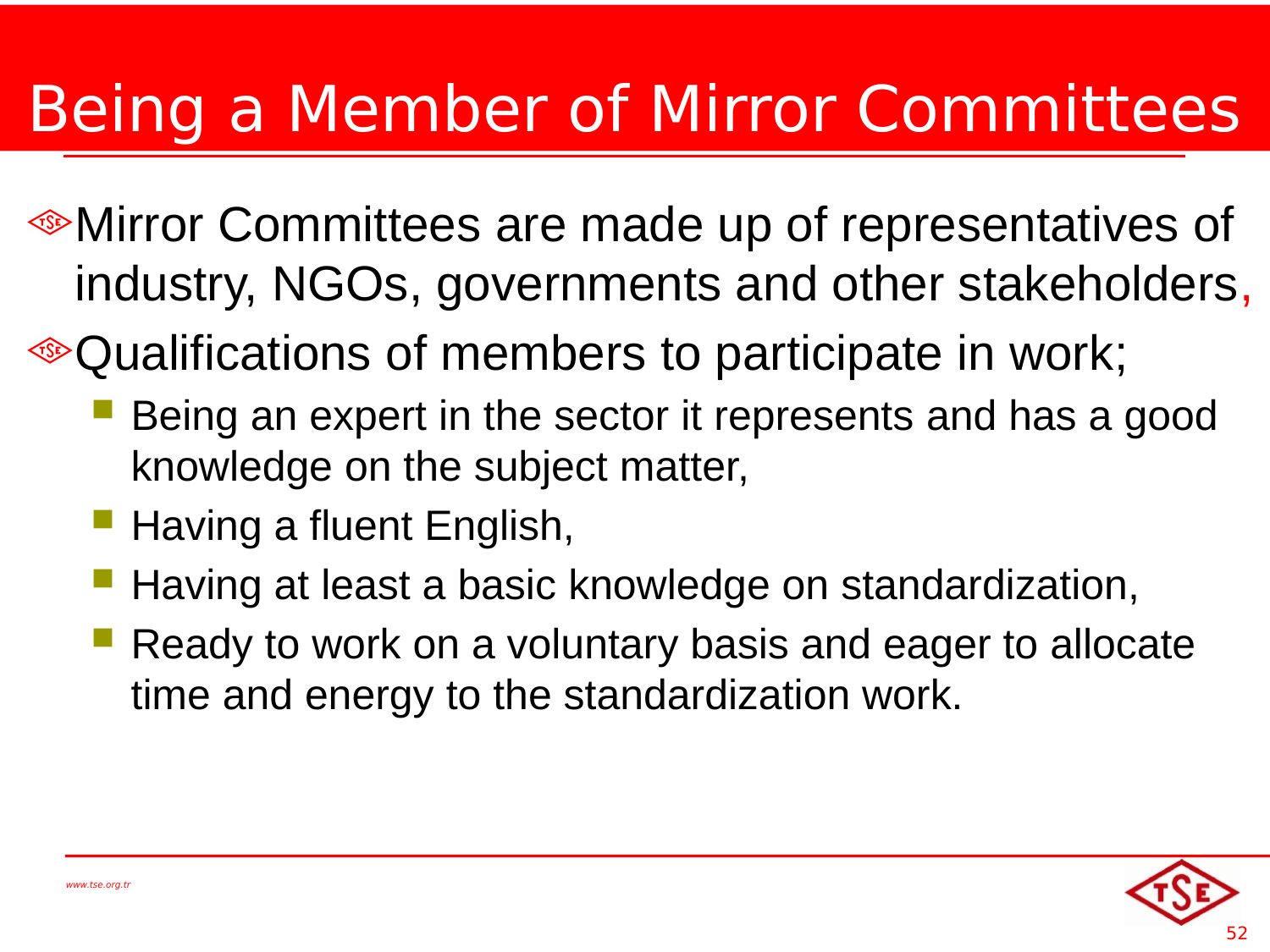

# Being a Member of Mirror Committees
Mirror Committees are made up of representatives of industry, NGOs, governments and other stakeholders,
Qualifications of members to participate in work;
Being an expert in the sector it represents and has a good knowledge on the subject matter,
Having a fluent English,
Having at least a basic knowledge on standardization,
Ready to work on a voluntary basis and eager to allocate time and energy to the standardization work.

www.tse.org.tr
52